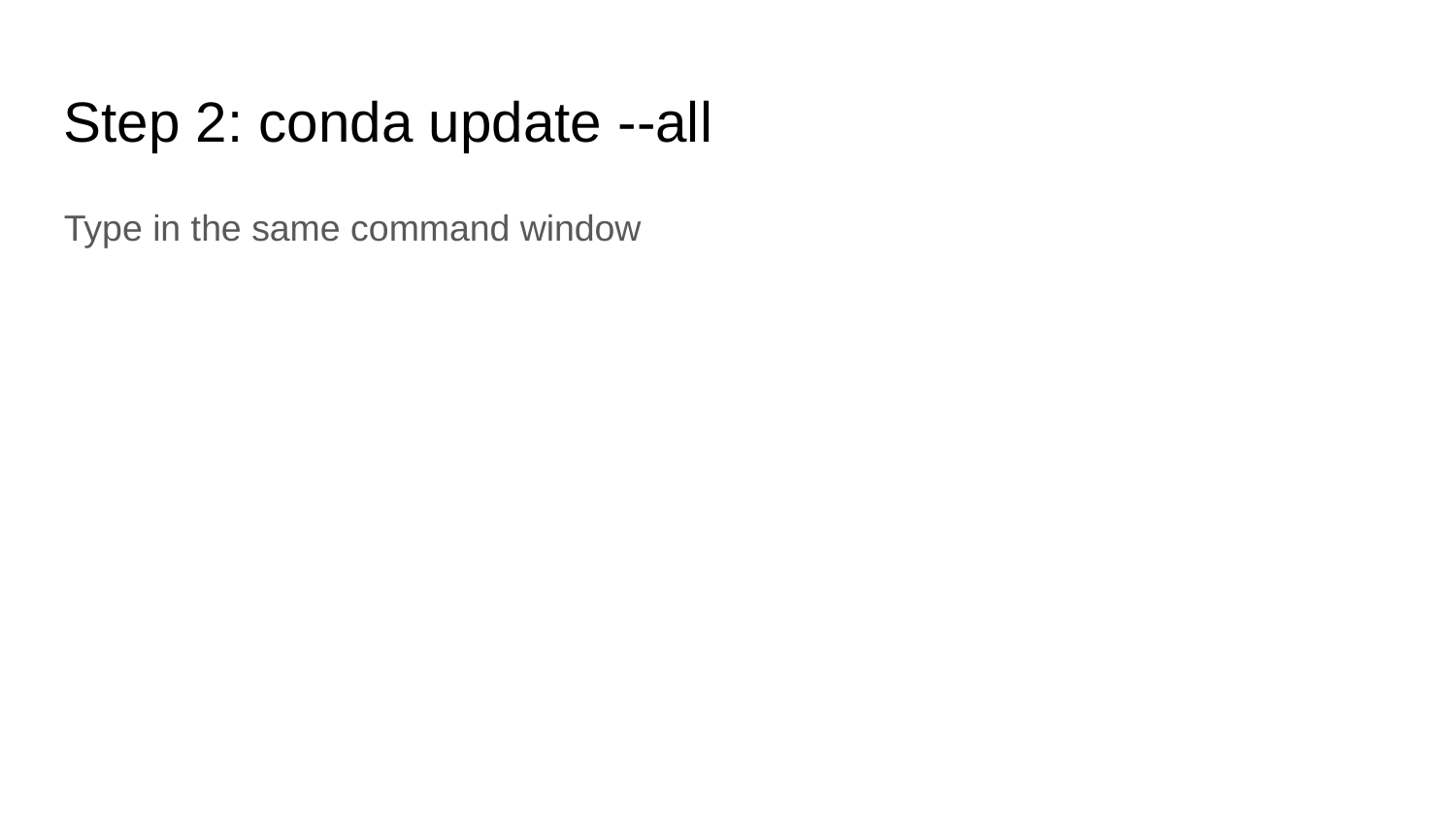

Step 2: conda update --all
Type in the same command window